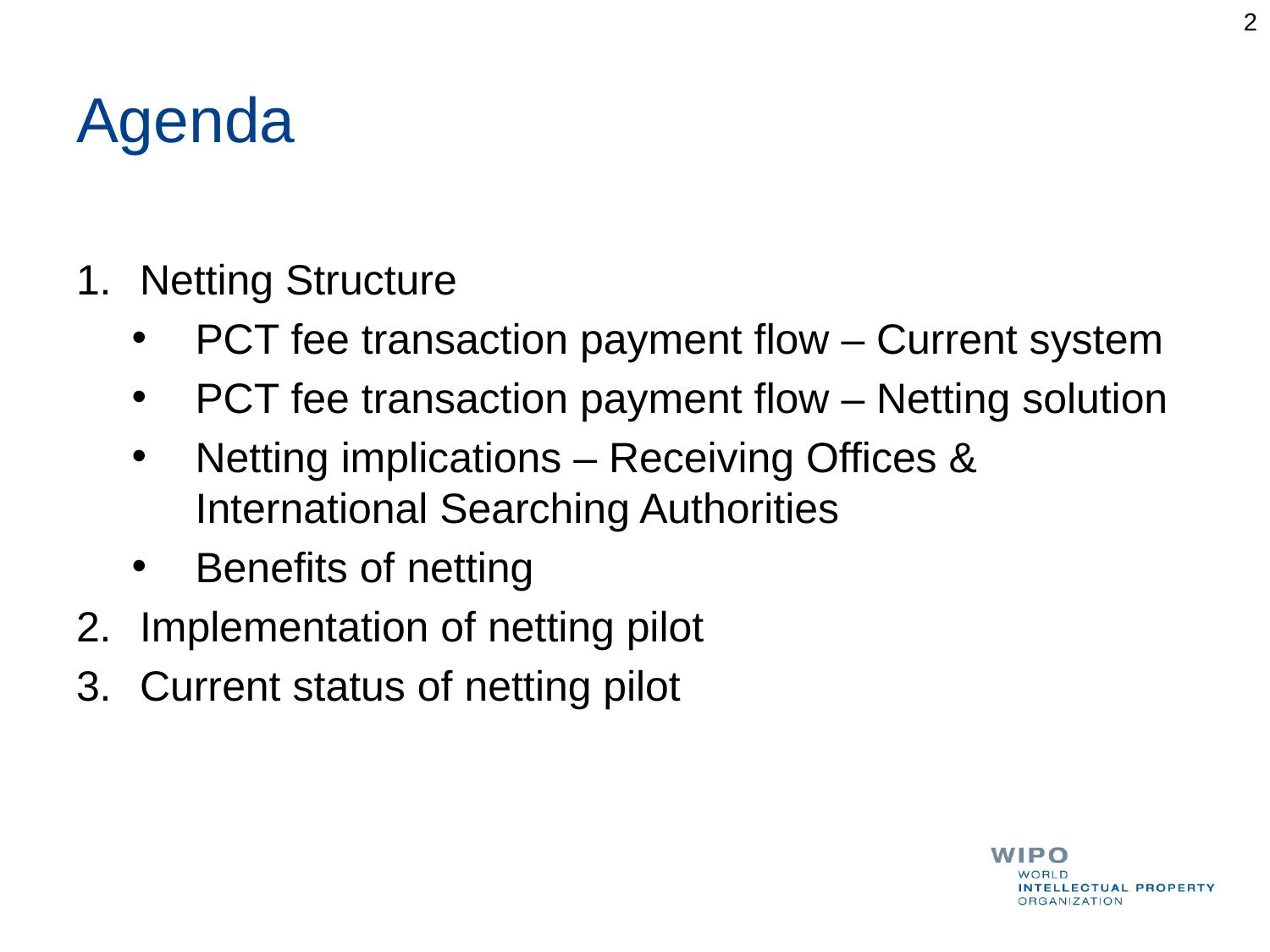

2
# Agenda
Netting Structure
PCT fee transaction payment flow – Current system
PCT fee transaction payment flow – Netting solution
Netting implications – Receiving Offices & International Searching Authorities
Benefits of netting
Implementation of netting pilot
Current status of netting pilot